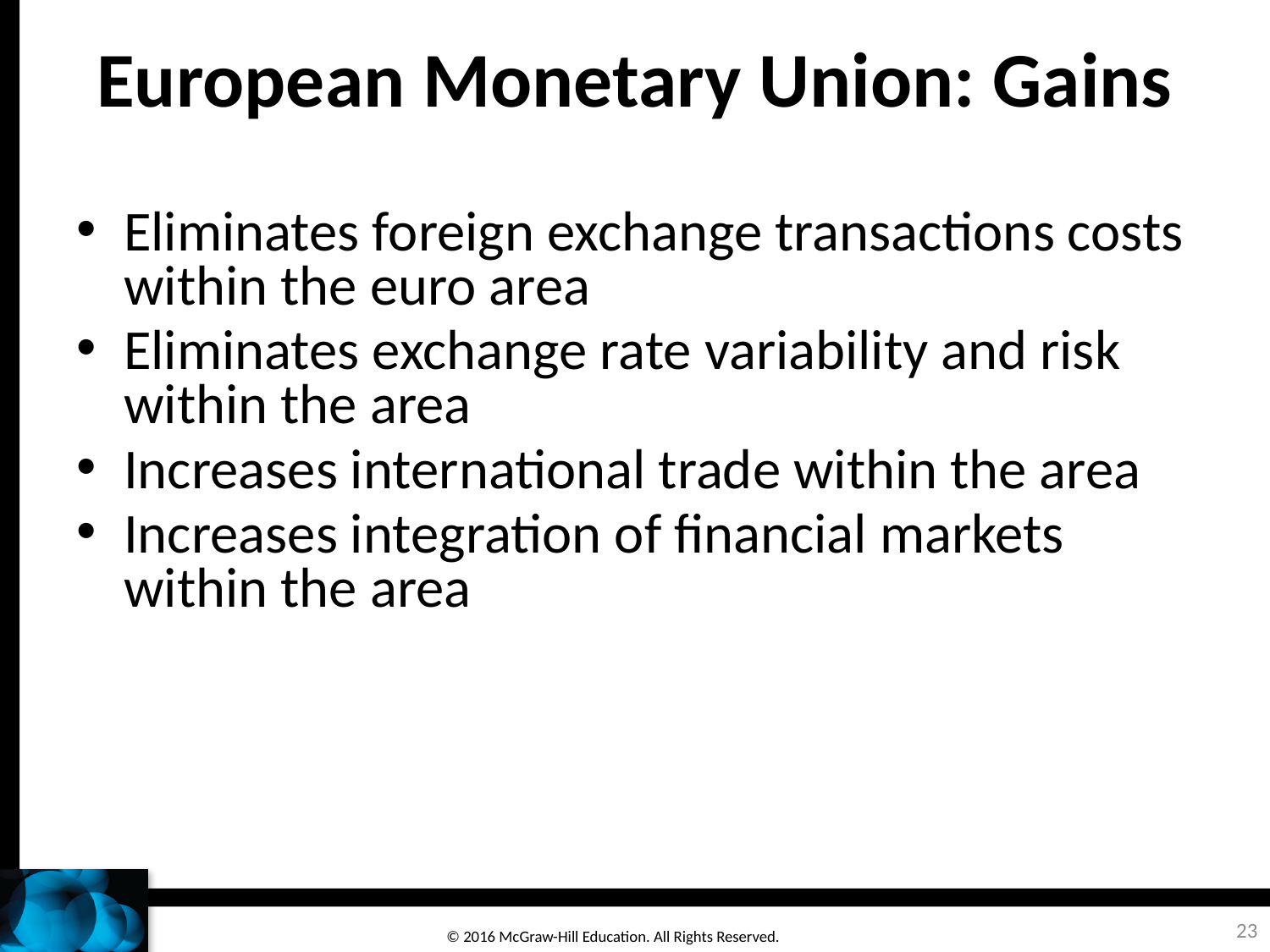

# European Monetary Union: Gains
Eliminates foreign exchange transactions costs within the euro area
Eliminates exchange rate variability and risk within the area
Increases international trade within the area
Increases integration of financial markets within the area

23
© 2016 McGraw-Hill Education. All Rights Reserved.